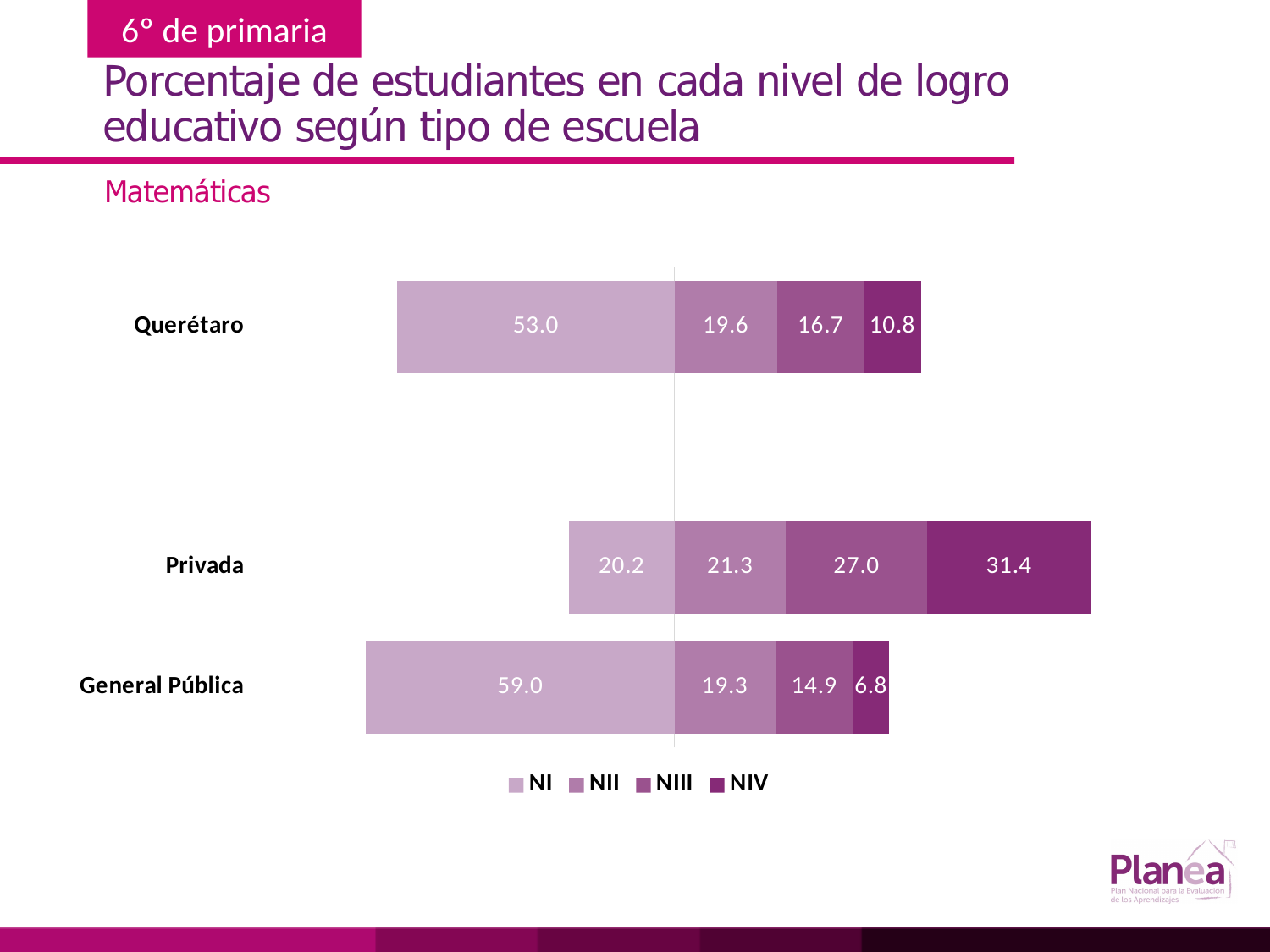

# Porcentaje de estudiantes en cada nivel de logro educativo según tipo de escuela

Matemáticas

### Chart

| Category |  |  |  |  |
|---|---|---|---|---|
| General Pública | -59.0 | 19.3 | 14.9 | 6.8 |
| Privada | -20.2 | 21.3 | 27.0 | 31.4 |
|  | None | None | None | None |
| Querétaro | -53.0 | 19.6 | 16.7 | 10.8 |